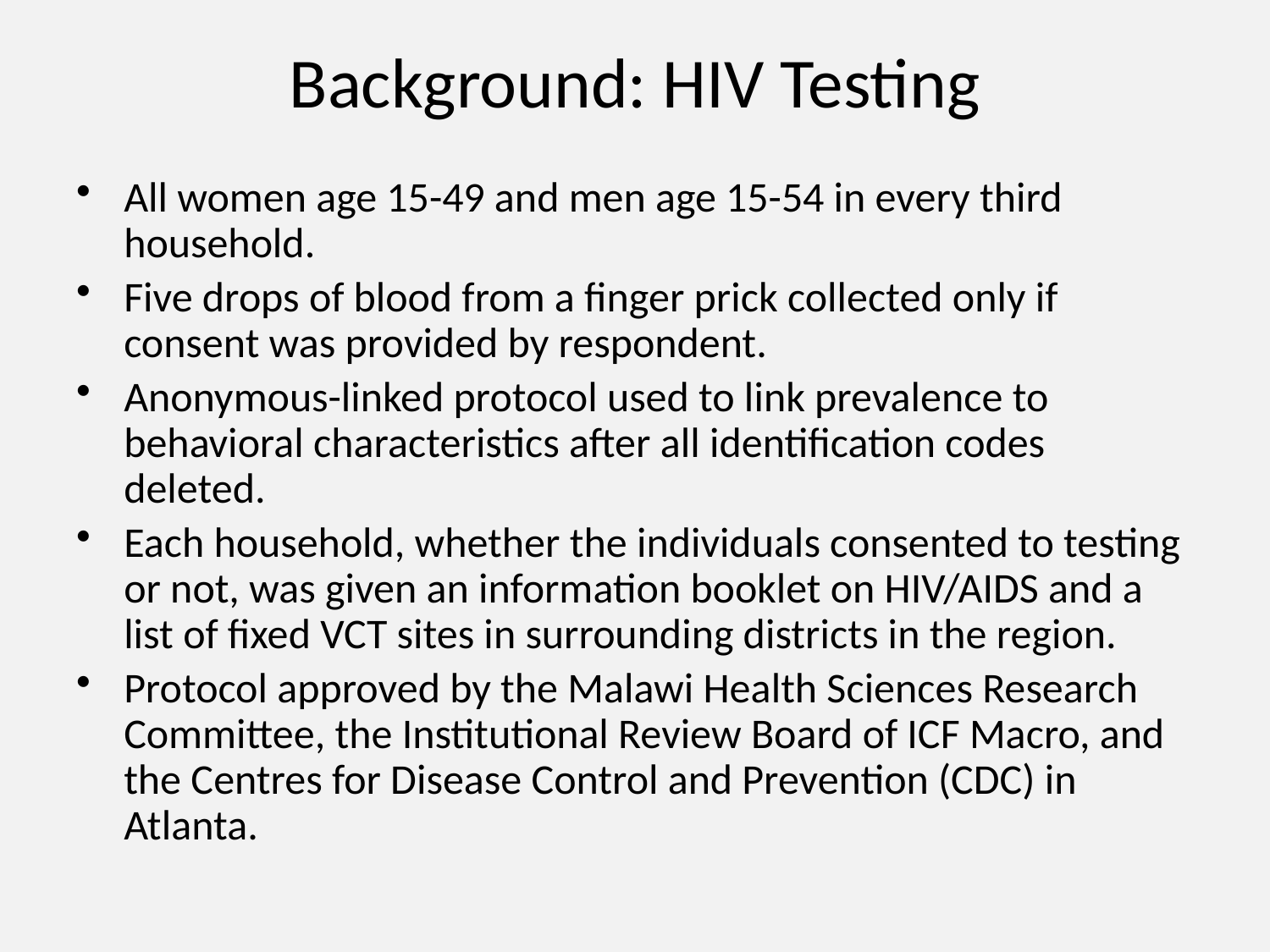

# Background: HIV Testing
All women age 15-49 and men age 15-54 in every third household.
Five drops of blood from a finger prick collected only if consent was provided by respondent.
Anonymous-linked protocol used to link prevalence to behavioral characteristics after all identification codes deleted.
Each household, whether the individuals consented to testing or not, was given an information booklet on HIV/AIDS and a list of fixed VCT sites in surrounding districts in the region.
Protocol approved by the Malawi Health Sciences Research Committee, the Institutional Review Board of ICF Macro, and the Centres for Disease Control and Prevention (CDC) in Atlanta.